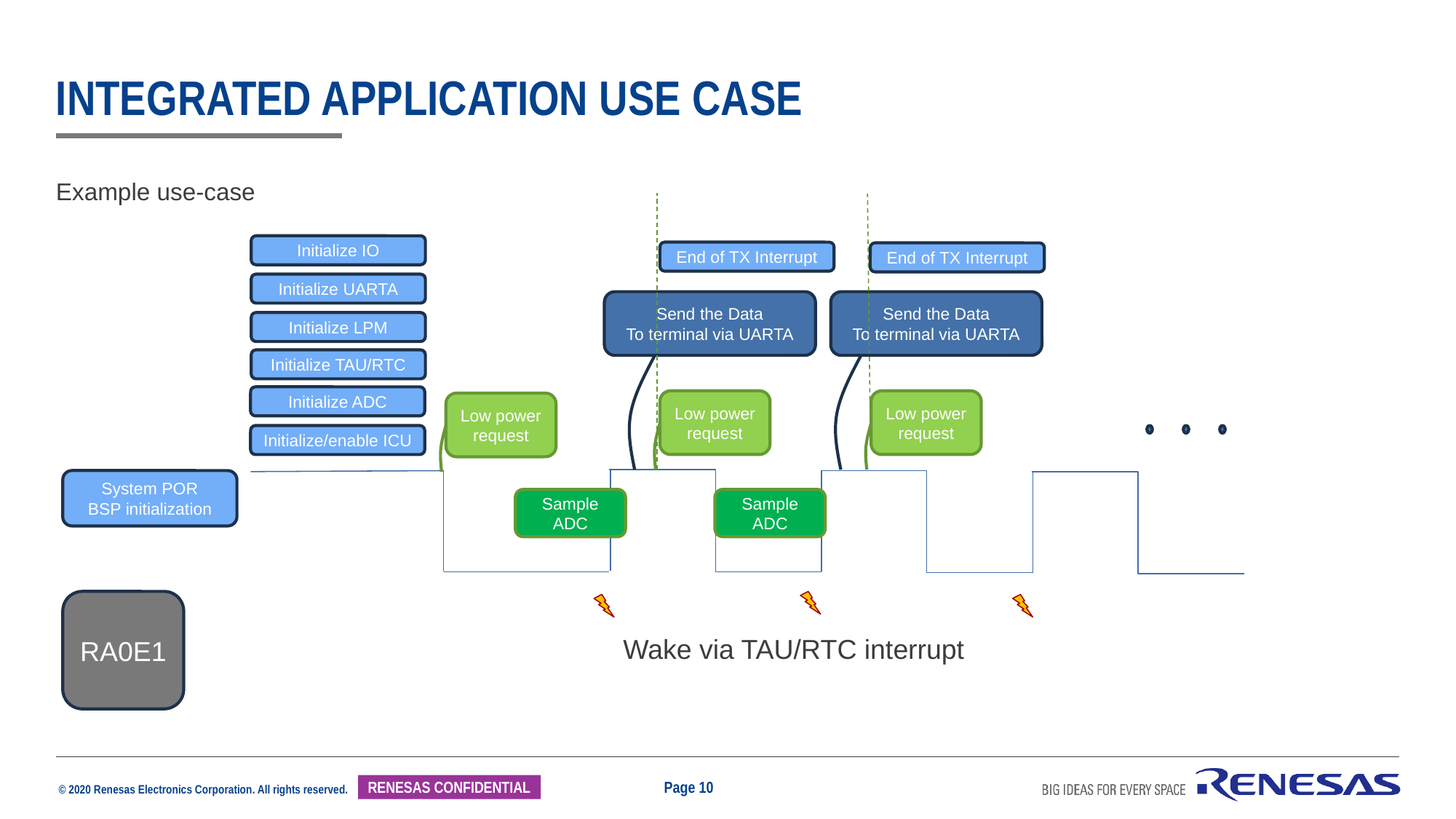

# Integrated Application use case
Example use-case
Initialize IO
End of TX Interrupt
End of TX Interrupt
Initialize UARTA
Send the Data
To terminal via UARTA

Low power request

Send the Data
To terminal via UARTA

Low power request

Initialize LPM
Initialize TAU/RTC
Initialize ADC
Low power request

Initialize/enable ICU

System POR
BSP initialization
Sample ADC
Sample ADC
RA0E1

Wake via TAU/RTC interrupt